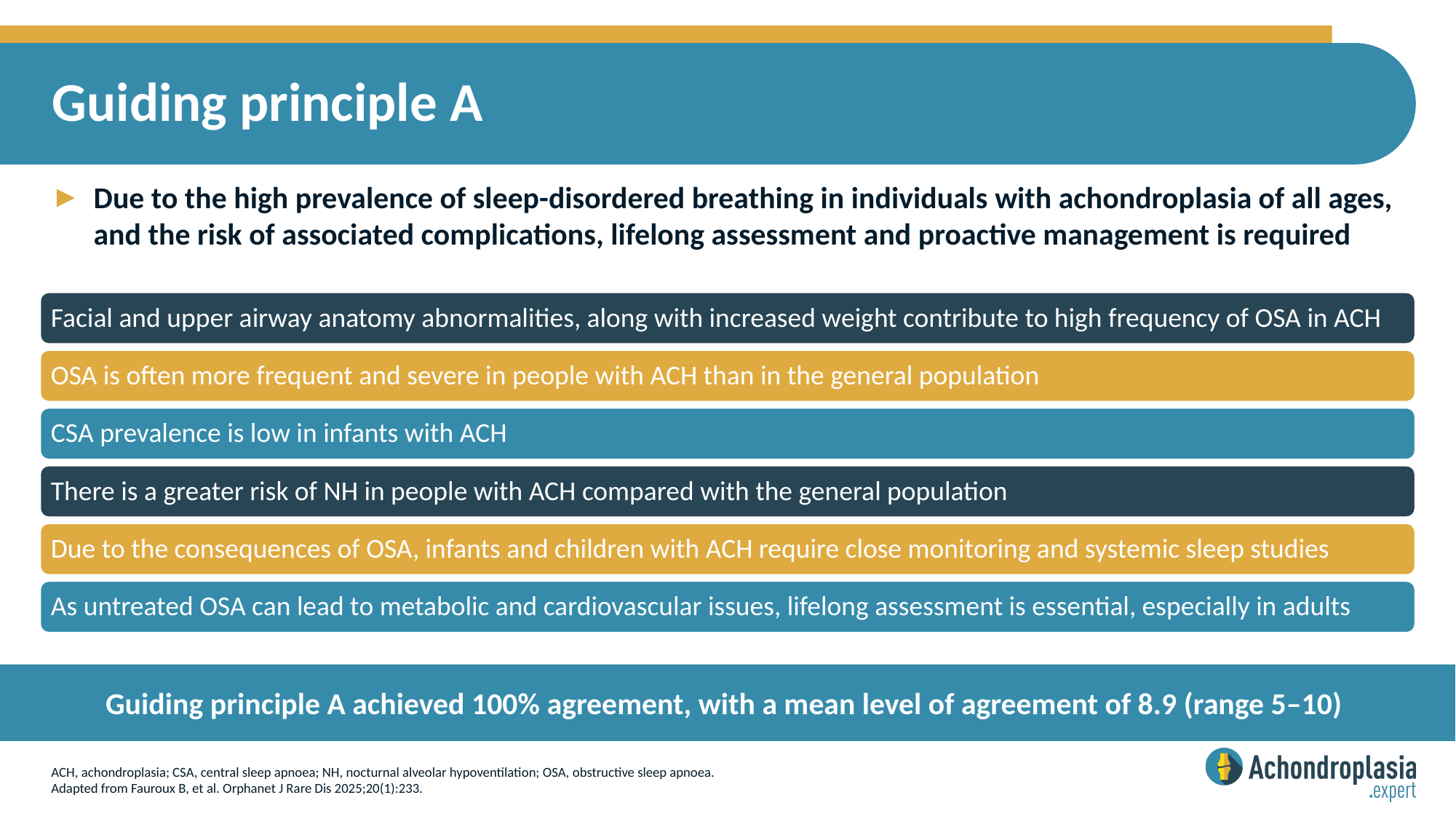

# Guiding principle A
Due to the high prevalence of sleep-disordered breathing in individuals with achondroplasia of all ages, and the risk of associated complications, lifelong assessment and proactive management is required
Facial and upper airway anatomy abnormalities, along with increased weight contribute to high frequency of OSA in ACH
OSA is often more frequent and severe in people with ACH than in the general population
CSA prevalence is low in infants with ACH
There is a greater risk of NH in people with ACH compared with the general population
Due to the consequences of OSA, infants and children with ACH require close monitoring and systemic sleep studies
As untreated OSA can lead to metabolic and cardiovascular issues, lifelong assessment is essential, especially in adults
Guiding principle A achieved 100% agreement, with a mean level of agreement of 8.9 (range 5–10)
ACH, achondroplasia; CSA, central sleep apnoea; NH, nocturnal alveolar hypoventilation; OSA, obstructive sleep apnoea.
Adapted from Fauroux B, et al. Orphanet J Rare Dis 2025;20(1):233.